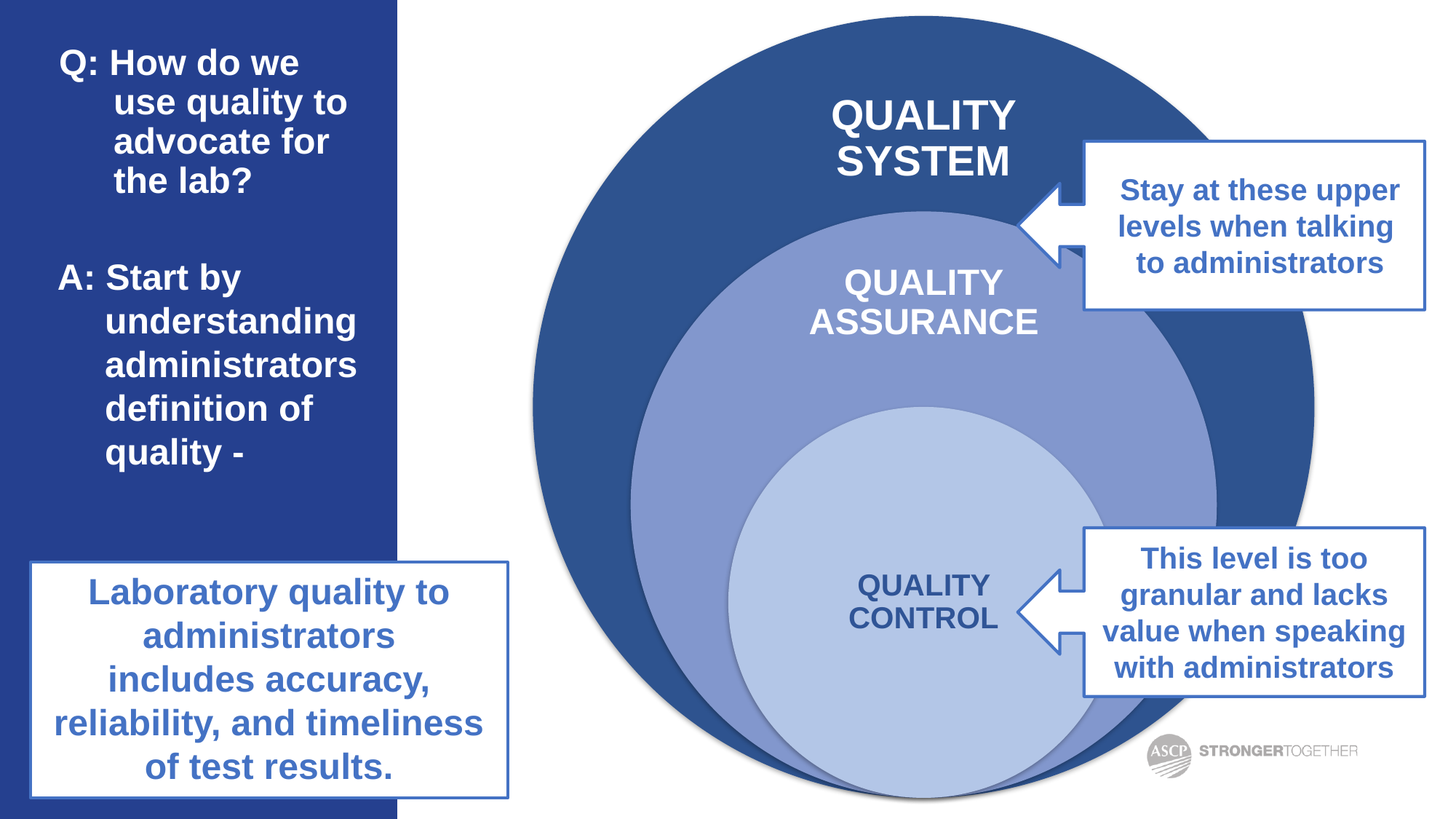

QUALITY SYSTEM

QUALITY ASSURANCE

QUALITY CONTROL
# Q: How do we use quality to advocate for the lab?

Stay at these upper levels when talking
to administrators

A: Start by understanding administrators definition of quality -
This level is too granular and lacks value when speaking with administrators
Laboratory quality to administrators includes accuracy, reliability, and timeliness of test results.